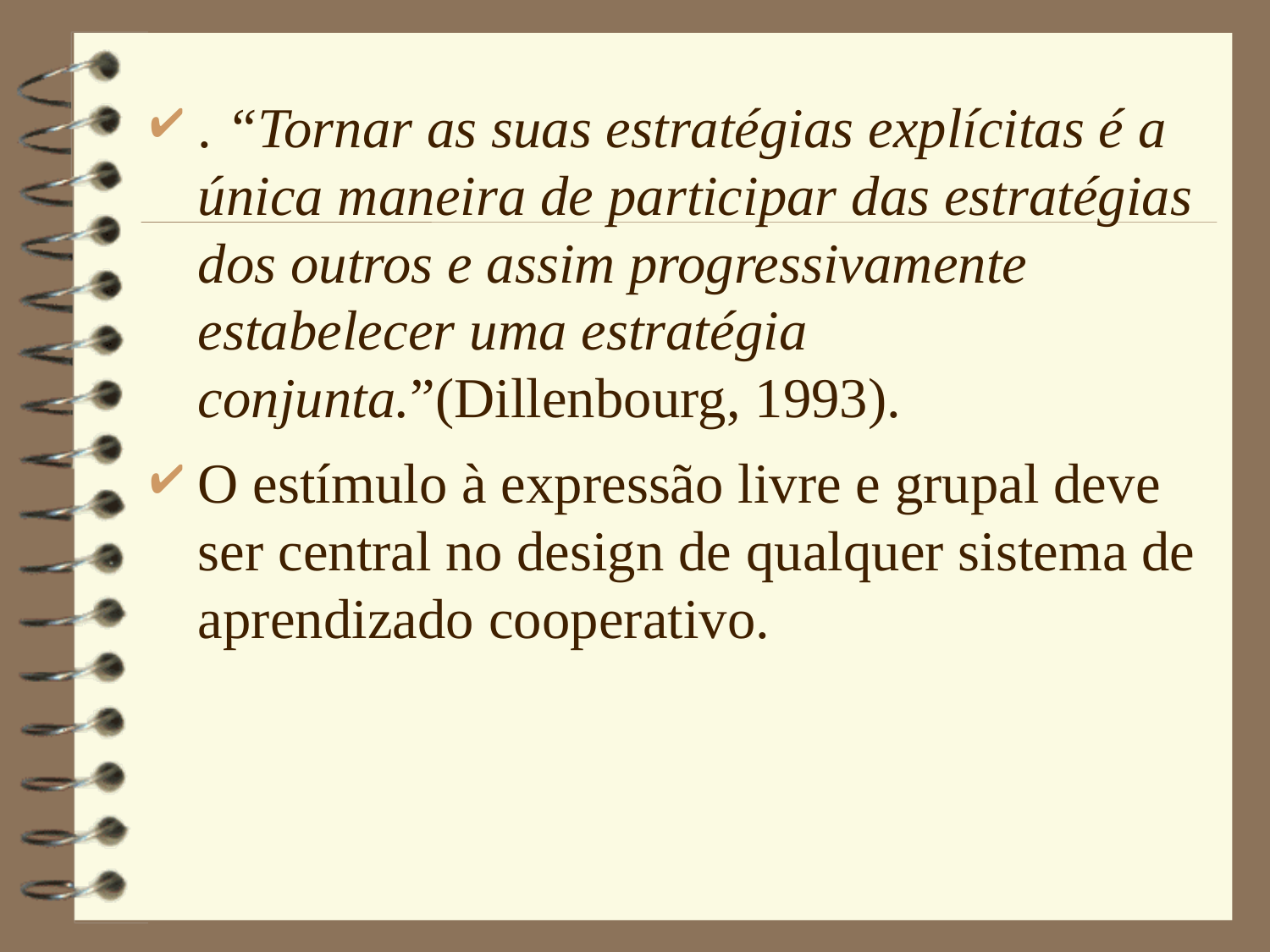

. “Tornar as suas estratégias explícitas é a única maneira de participar das estratégias dos outros e assim progressivamente estabelecer uma estratégia conjunta.”(Dillenbourg, 1993).
O estímulo à expressão livre e grupal deve ser central no design de qualquer sistema de aprendizado cooperativo.